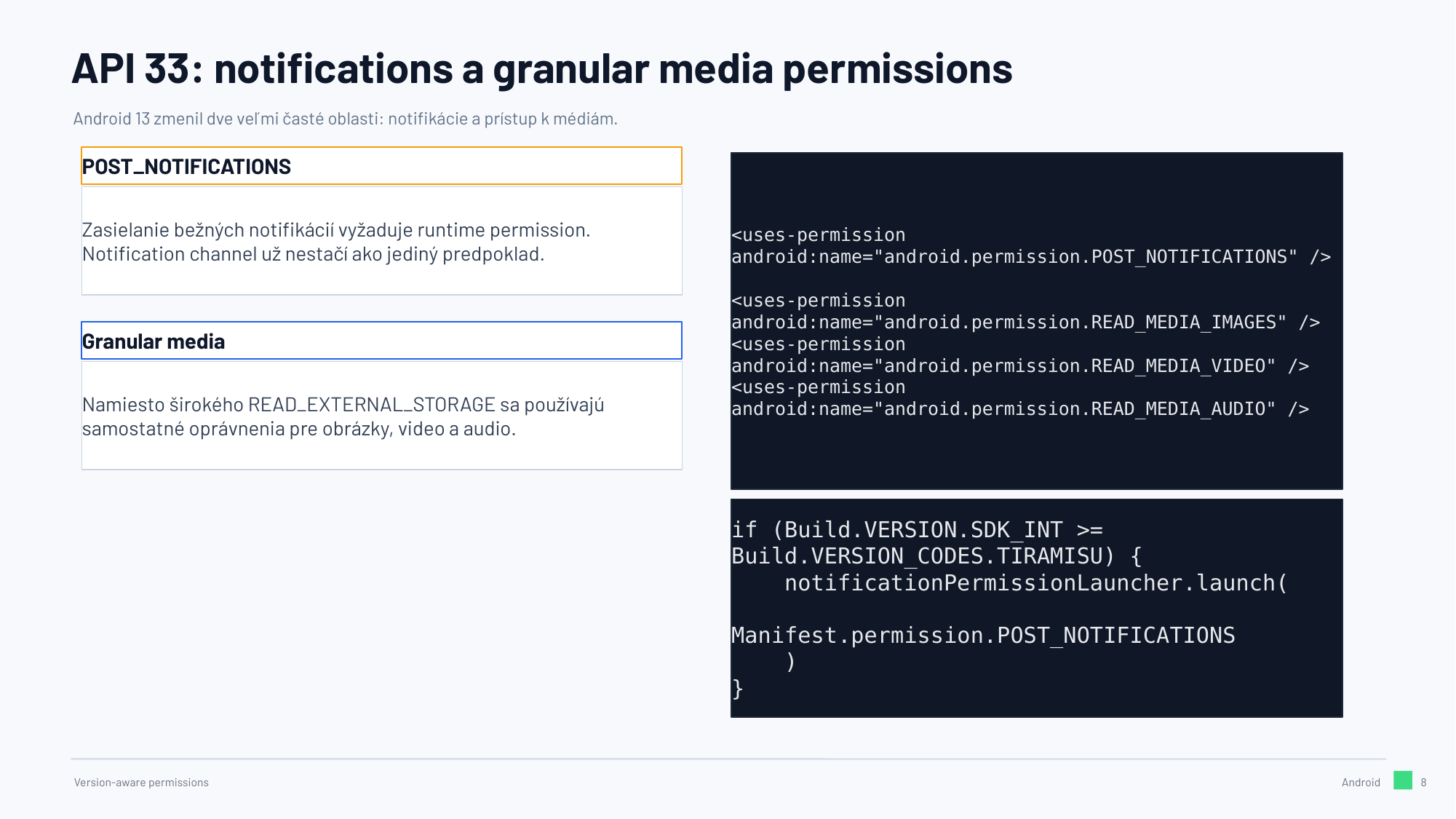

API 33: notifications a granular media permissions
Android 13 zmenil dve veľmi časté oblasti: notifikácie a prístup k médiám.
POST_NOTIFICATIONS
<uses-permission android:name="android.permission.POST_NOTIFICATIONS" />

<uses-permission android:name="android.permission.READ_MEDIA_IMAGES" />
<uses-permission android:name="android.permission.READ_MEDIA_VIDEO" />
<uses-permission android:name="android.permission.READ_MEDIA_AUDIO" />
Zasielanie bežných notifikácií vyžaduje runtime permission. Notification channel už nestačí ako jediný predpoklad.
Granular media
Namiesto širokého READ_EXTERNAL_STORAGE sa používajú samostatné oprávnenia pre obrázky, video a audio.
if (Build.VERSION.SDK_INT >= Build.VERSION_CODES.TIRAMISU) {
    notificationPermissionLauncher.launch(
        Manifest.permission.POST_NOTIFICATIONS
    )
}
8